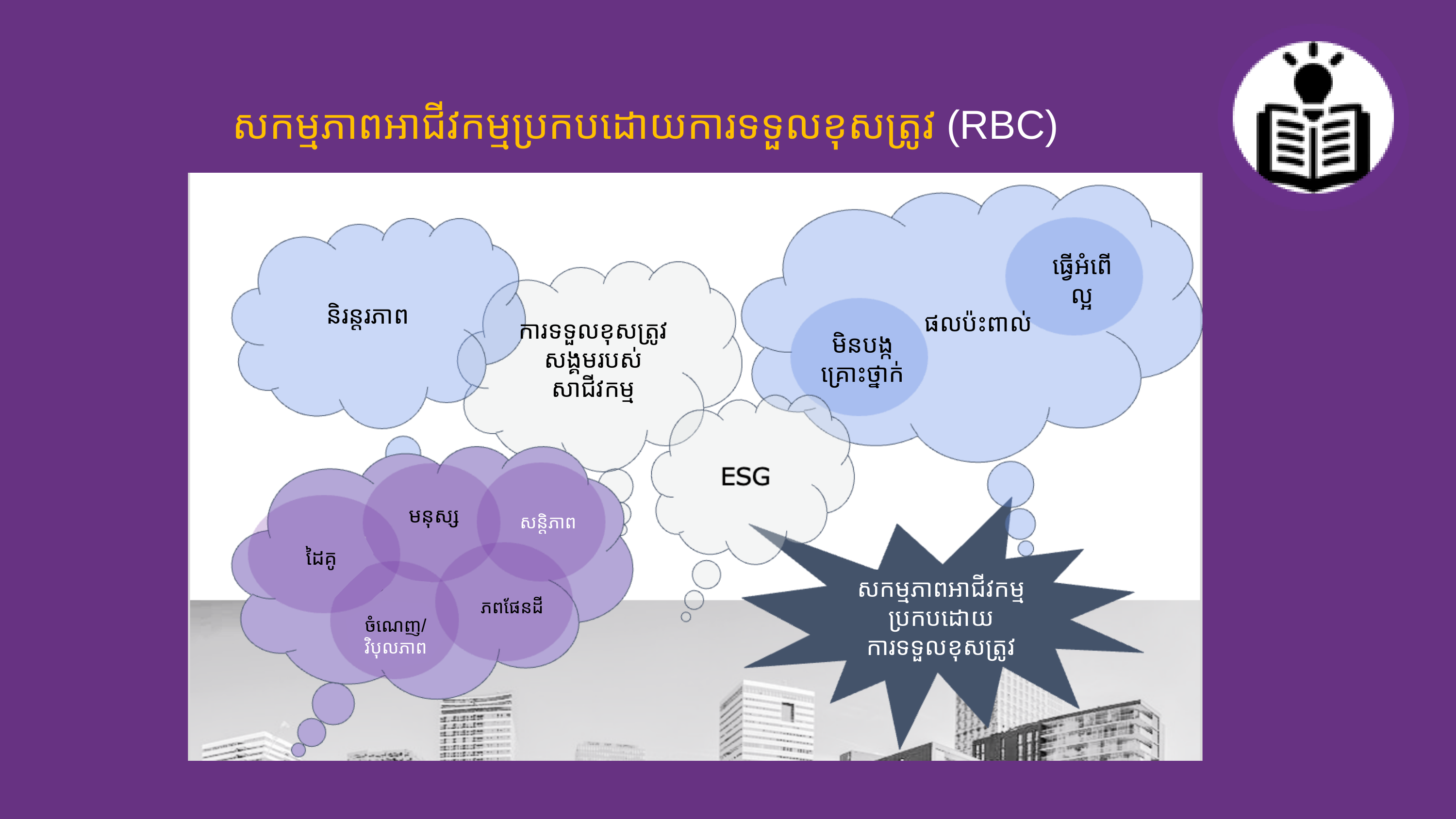

សកម្មភាពអាជីវកម្មប្រកបដោយការទទួលខុសត្រូវ (RBC)

ធ្វើអំពើល្អ
និរន្តរភាព
ផលប៉ះពាល់
ការទទួលខុសត្រូវសង្គមរបស់
សាជីវកម្ម​
​​​​​​​​
មិនបង្ក
គ្រោះថ្នាក់
មនុស្ស
សន្តិភាព
ដៃគូ
សកម្មភាពអាជីវកម្មប្រកបដោយការទទួលខុសត្រូវ

ភពផែនដី
ចំណេញ/វិបុលភាព